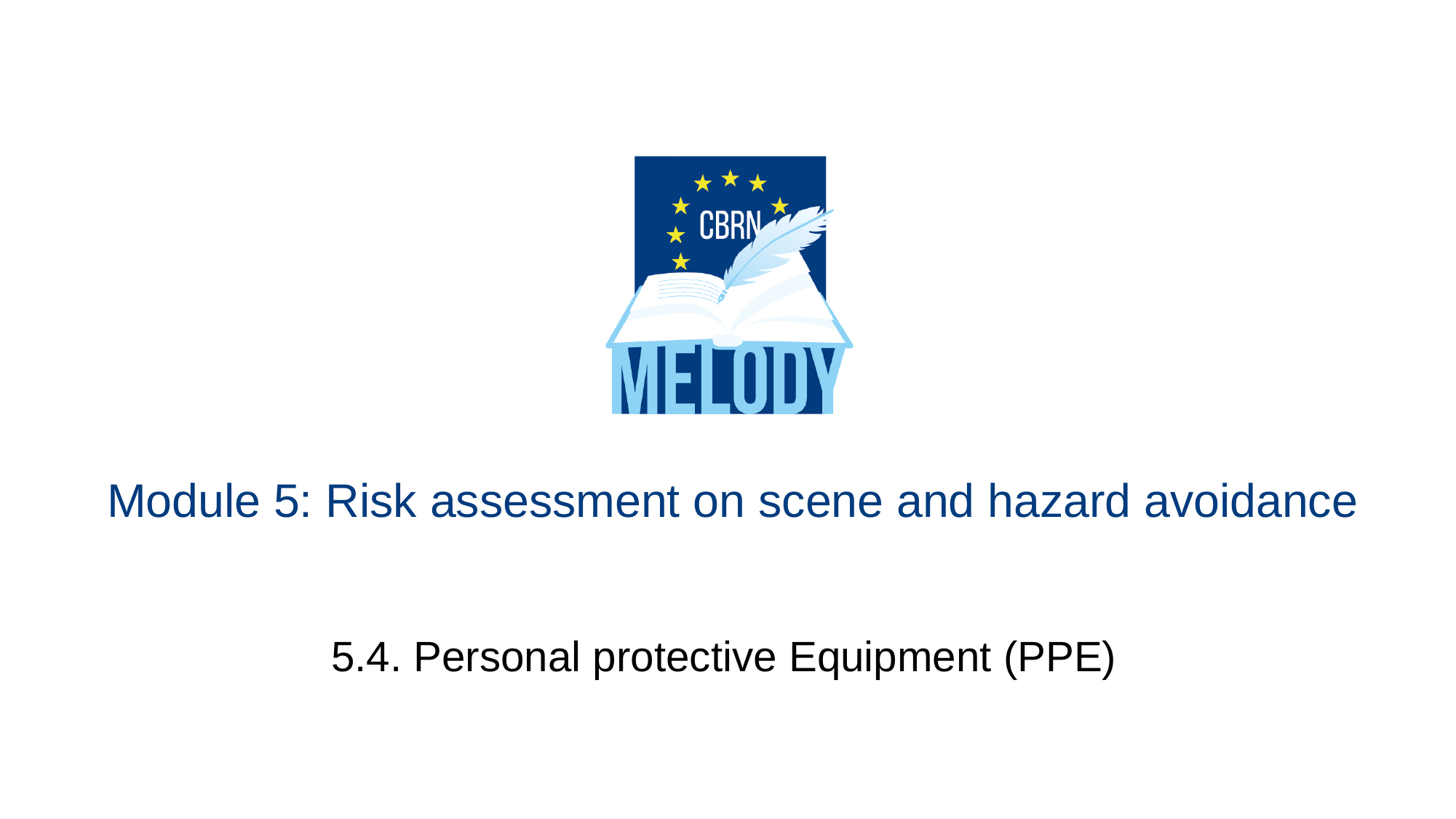

# Module 5: Risk assessment on scene and hazard avoidance
5.4. Personal protective Equipment (PPE)